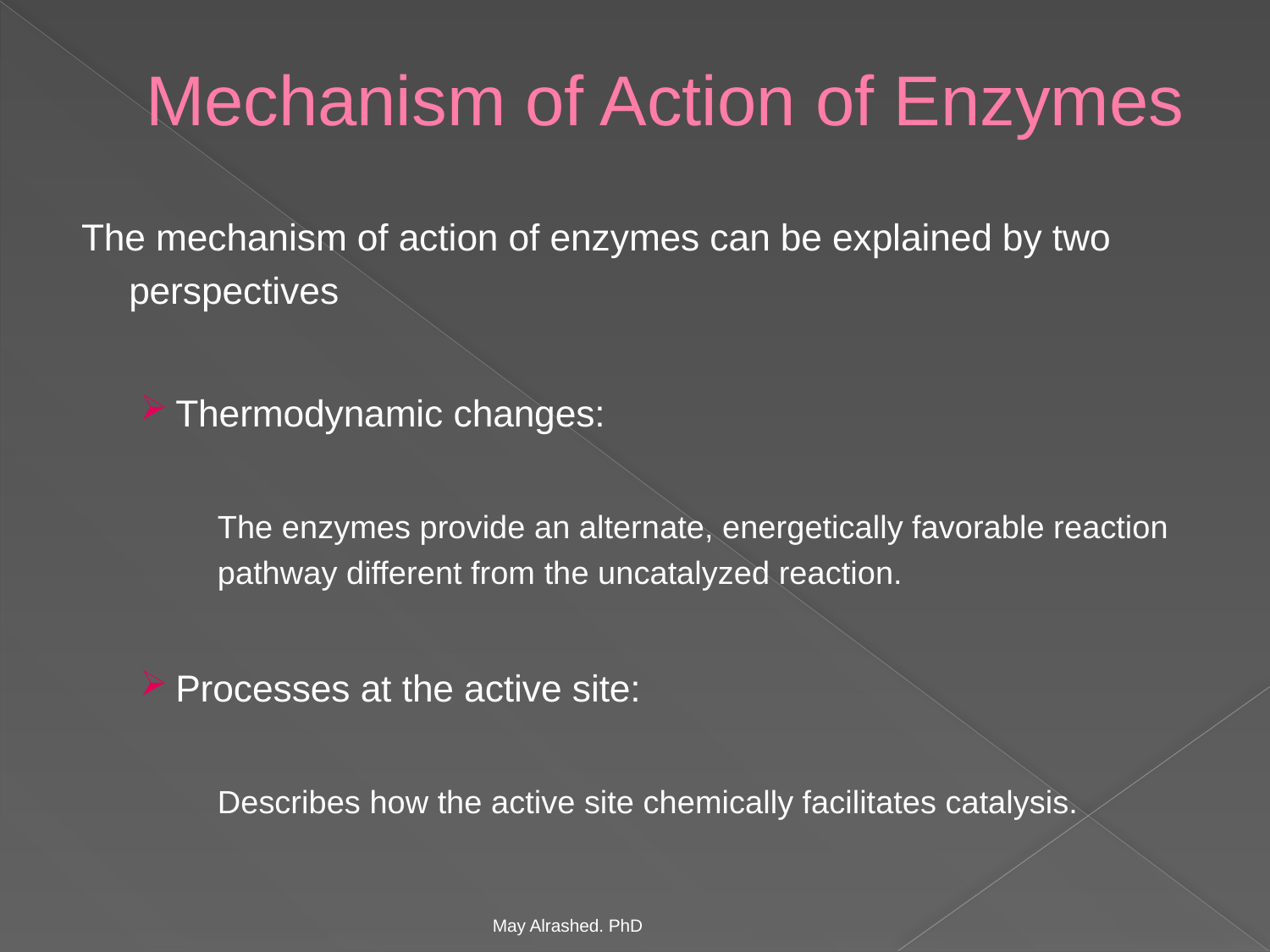

# Mechanism of Action of Enzymes
The mechanism of action of enzymes can be explained by two perspectives

Thermodynamic changes:

The enzymes provide an alternate, energetically favorable reaction pathway different from the uncatalyzed reaction.

Processes at the active site:

Describes how the active site chemically facilitates catalysis.

May Alrashed. PhD